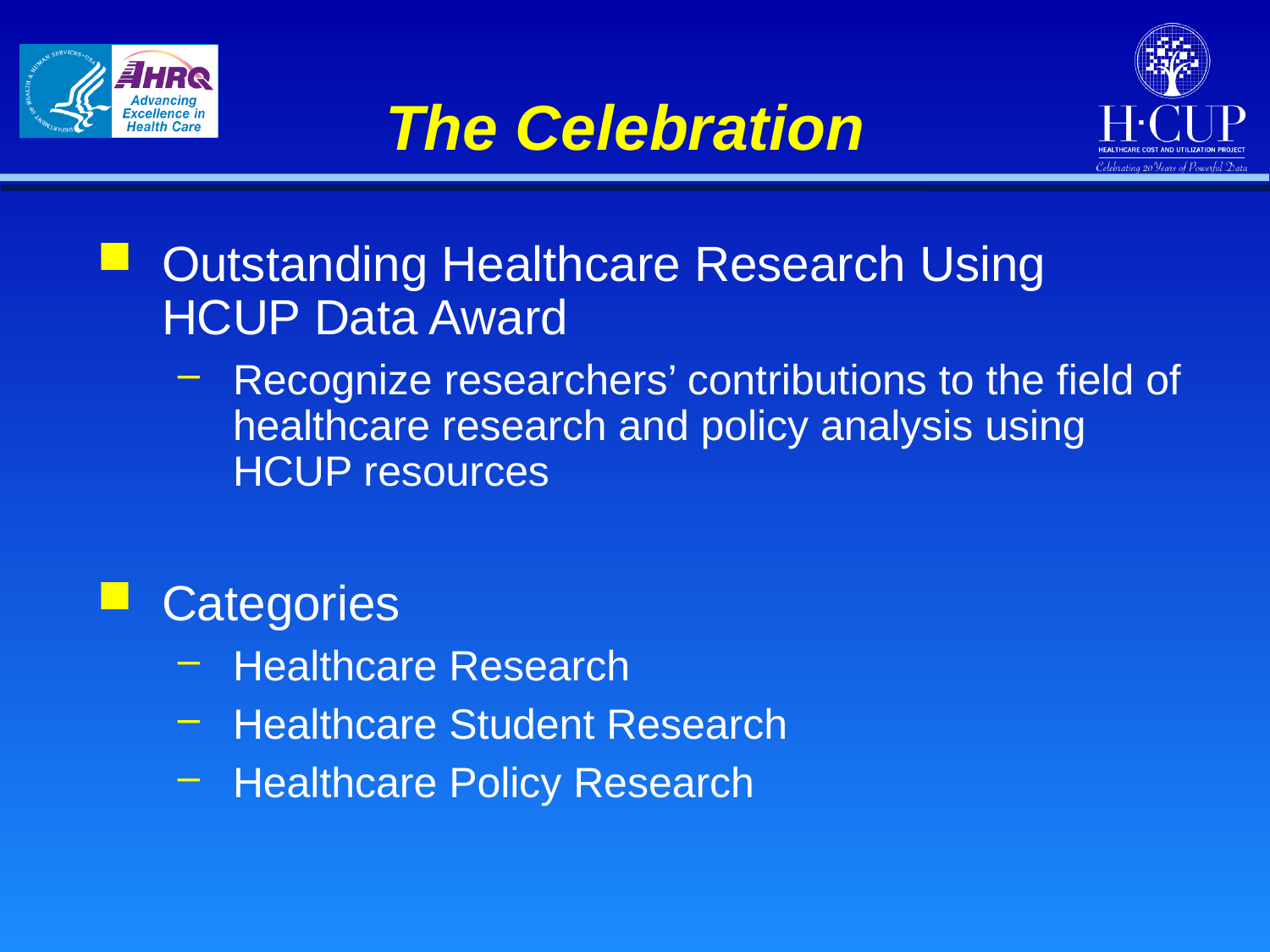

# The Celebration
Outstanding Healthcare Research Using HCUP Data Award
Recognize researchers’ contributions to the field of healthcare research and policy analysis using HCUP resources

Categories
Healthcare Research
Healthcare Student Research
Healthcare Policy Research